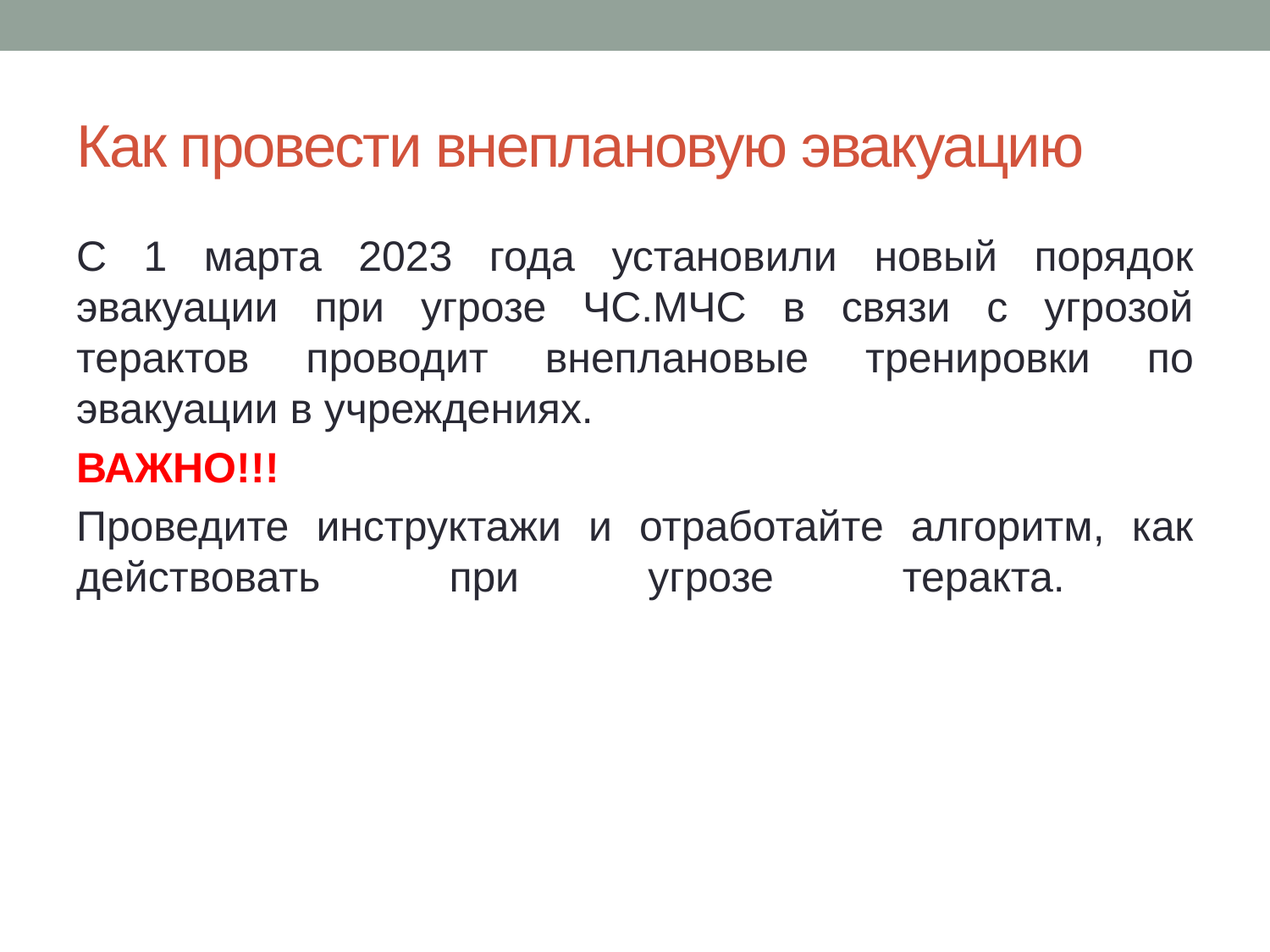

# Как провести внеплановую эвакуацию
С 1 марта 2023 года установили новый порядок эвакуации при угрозе ЧС.МЧС в связи с угрозой терактов проводит внеплановые тренировки по эвакуации в учреждениях.
ВАЖНО!!!
Проведите инструктажи и отработайте алгоритм, как действовать при угрозе теракта.